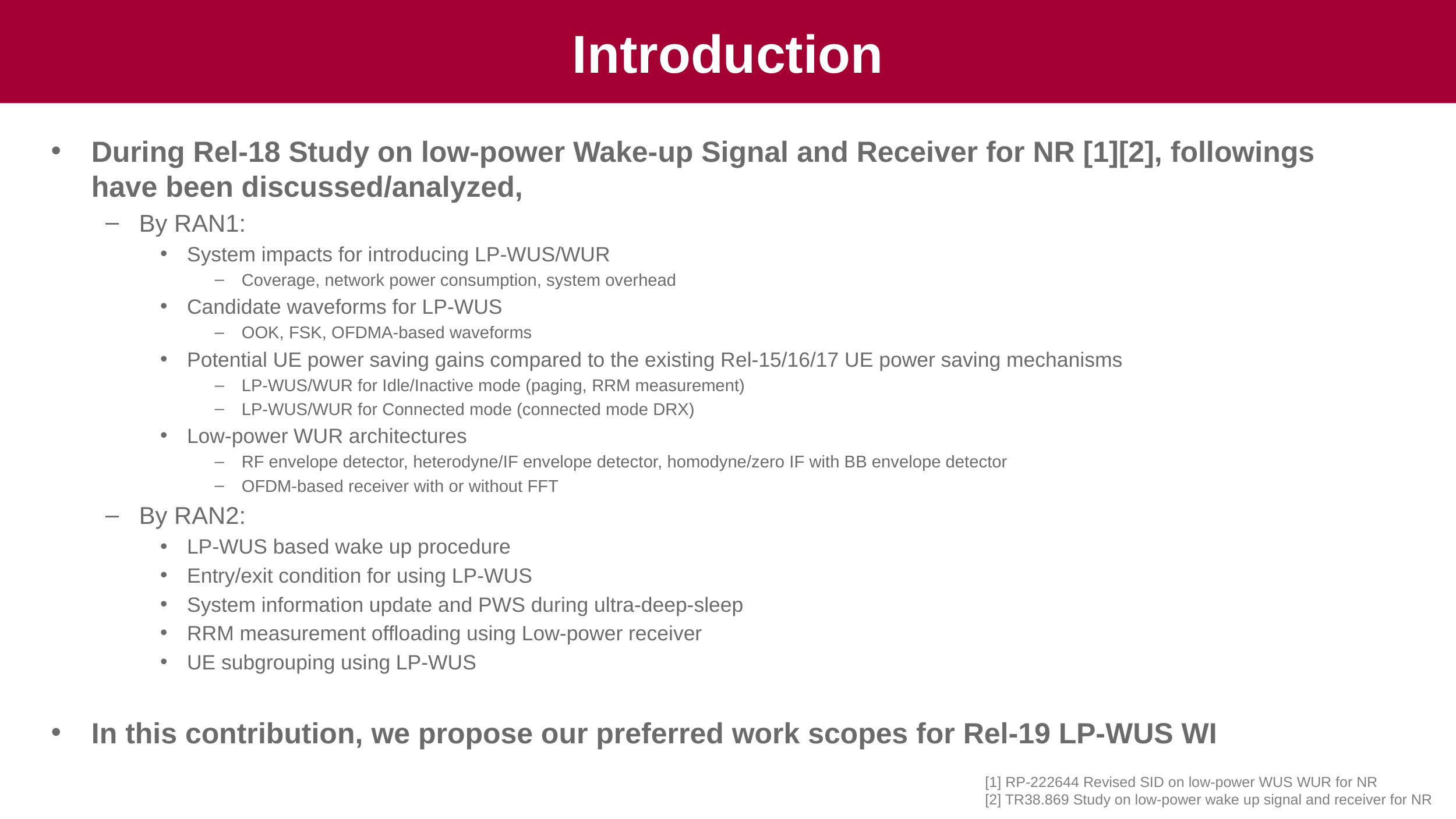

# Introduction
During Rel-18 Study on low-power Wake-up Signal and Receiver for NR [1][2], followings have been discussed/analyzed,
By RAN1:
System impacts for introducing LP-WUS/WUR
Coverage, network power consumption, system overhead
Candidate waveforms for LP-WUS
OOK, FSK, OFDMA-based waveforms
Potential UE power saving gains compared to the existing Rel-15/16/17 UE power saving mechanisms
LP-WUS/WUR for Idle/Inactive mode (paging, RRM measurement)
LP-WUS/WUR for Connected mode (connected mode DRX)
Low-power WUR architectures
RF envelope detector, heterodyne/IF envelope detector, homodyne/zero IF with BB envelope detector
OFDM-based receiver with or without FFT
By RAN2:
LP-WUS based wake up procedure
Entry/exit condition for using LP-WUS
System information update and PWS during ultra-deep-sleep
RRM measurement offloading using Low-power receiver
UE subgrouping using LP-WUS

In this contribution, we propose our preferred work scopes for Rel-19 LP-WUS WI

[1] RP-222644 Revised SID on low-power WUS WUR for NR
[2] TR38.869 Study on low-power wake up signal and receiver for NR